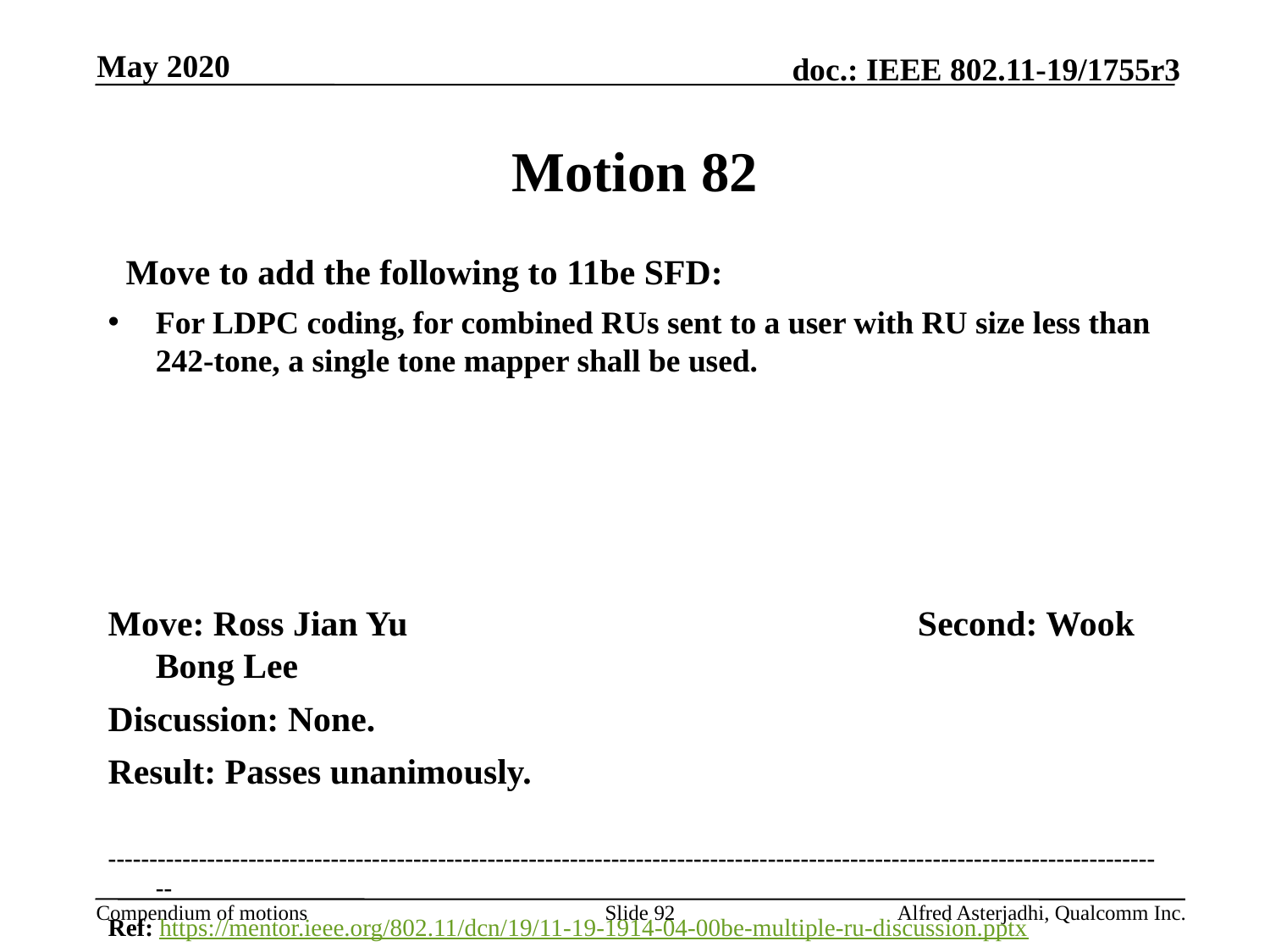

May 2020
# Motion 82
  Move to add the following to 11be SFD:
For LDPC coding, for combined RUs sent to a user with RU size less than 242-tone, a single tone mapper shall be used.

Move: Ross Jian Yu					Second: Wook Bong Lee
Discussion: None.
Result: Passes unanimously.

---------------------------------------------------------------------------------------------------------------------------------
Ref: https://mentor.ieee.org/802.11/dcn/19/11-19-1914-04-00be-multiple-ru-discussion.pptx

Slide 92
Alfred Asterjadhi, Qualcomm Inc.